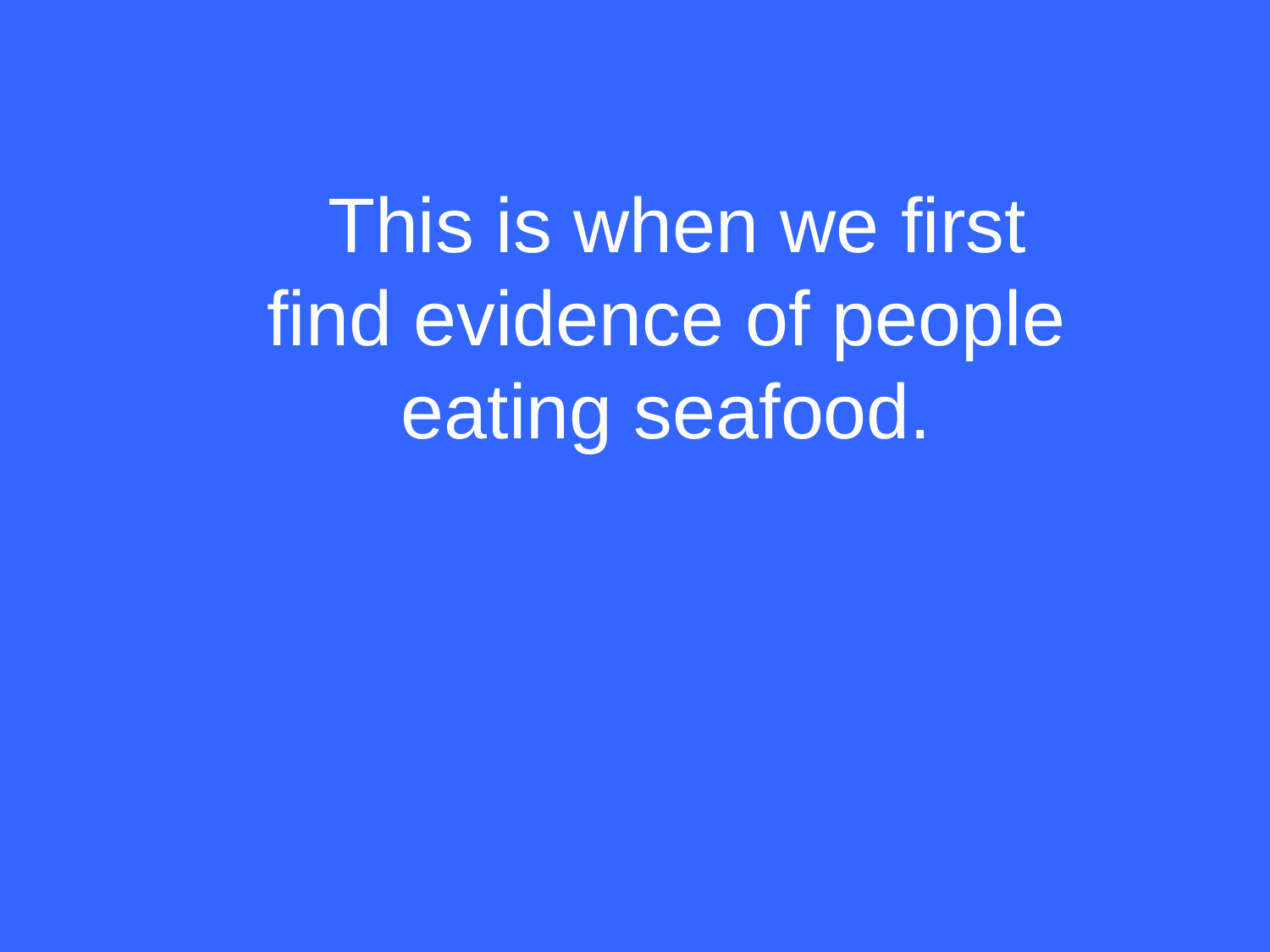

This is when we first find evidence of people eating seafood.